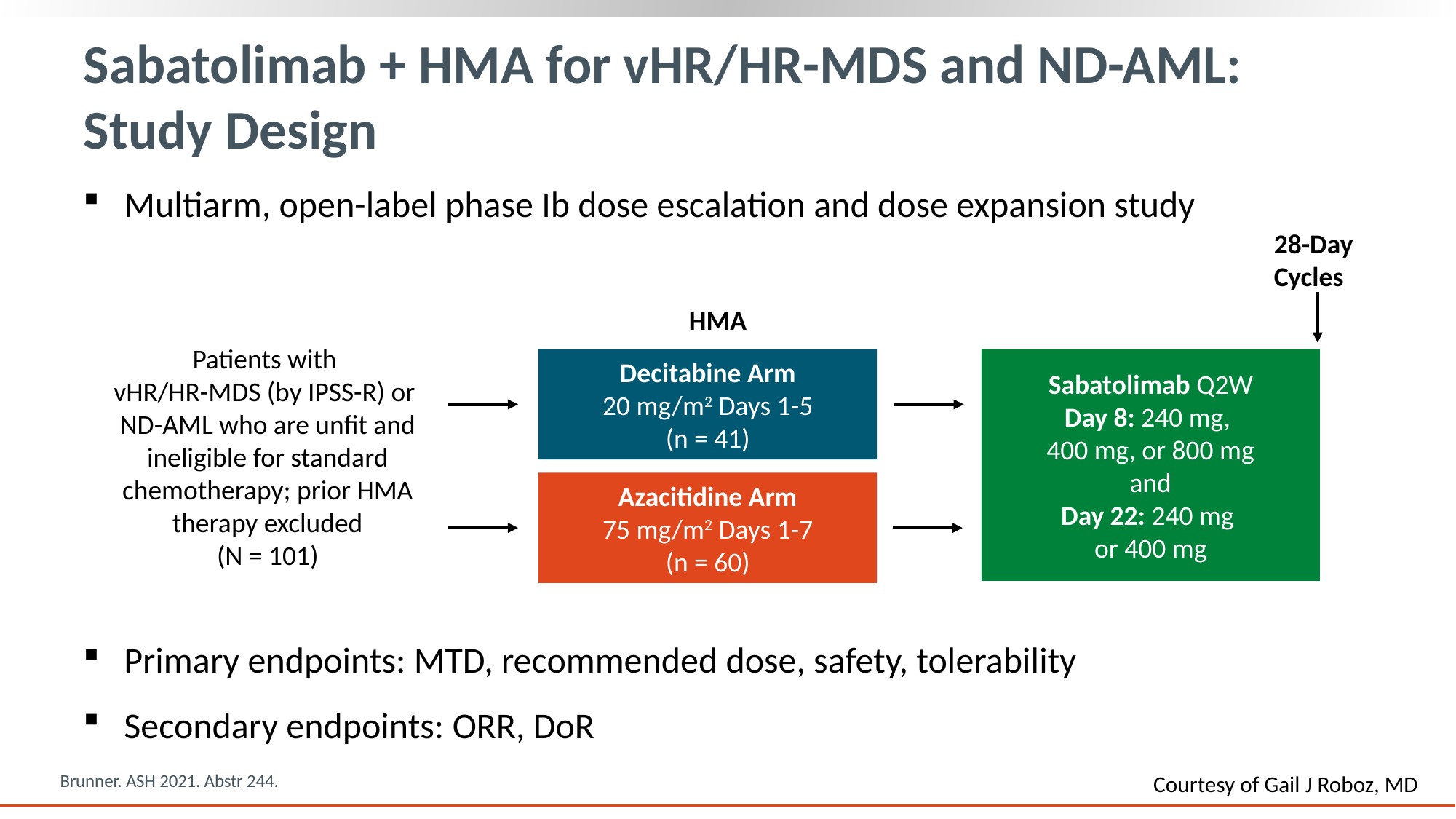

# Sabatolimab + HMA for vHR/HR-MDS and ND-AML: Study Design
Multiarm, open-label phase Ib dose escalation and dose expansion study

Primary endpoints: MTD, recommended dose, safety, tolerability
Secondary endpoints: ORR, DoR
28-Day
Cycles
HMA
Patients with
vHR/HR-MDS (by IPSS-R) or
ND-AML who are unfit and ineligible for standard chemotherapy; prior HMA therapy excluded
(N = 101)
Sabatolimab Q2W
Day 8: 240 mg,
400 mg, or 800 mg
and
Day 22: 240 mg
or 400 mg
Decitabine Arm
20 mg/m2 Days 1-5
(n = 41)
Azacitidine Arm
75 mg/m2 Days 1-7
(n = 60)
Brunner. ASH 2021. Abstr 244.
Courtesy of Gail J Roboz, MD